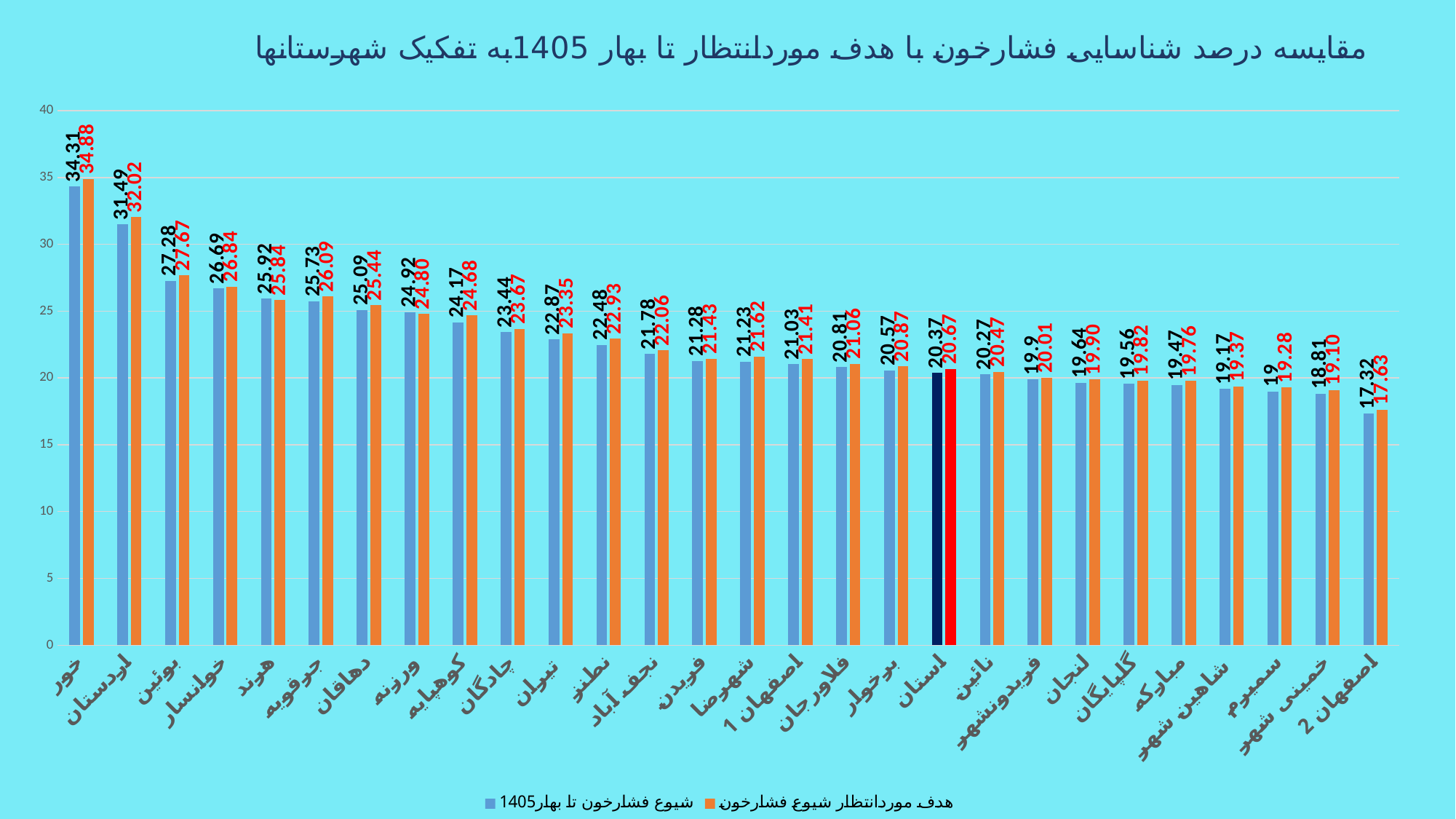

### Chart: مقایسه درصد شناسایی فشارخون با هدف موردانتظار تا بهار 1405به تفکیک شهرستانها

| Category | شیوع فشارخون تا بهار1405 | هدف موردانتظار شیوع فشارخون |
|---|---|---|
| خور | 34.31 | 34.877475000000004 |
| اردستان | 31.49 | 32.0247 |
| بوئین | 27.28 | 27.66885 |
| خوانسار | 26.69 | 26.840625 |
| هرند | 25.92 | 25.838575 |
| جرقویه | 25.73 | 26.0942 |
| دهاقان | 25.09 | 25.439799999999998 |
| ورزنه | 24.92 | 24.795625 |
| کوهپایه | 24.17 | 24.68315 |
| چادگان | 23.44 | 23.670875 |
| تیران  | 22.87 | 23.3539 |
| نطنز | 22.48 | 22.934675 |
| نجف آباد | 21.78 | 22.055325 |
| فریدن | 21.28 | 21.431600000000003 |
| شهرضا | 21.23 | 21.615650000000002 |
| اصفهان 1 | 21.03 | 21.411150000000003 |
| فلاورجان | 20.81 | 21.0635 |
| برخوار | 20.57 | 20.869225 |
| استان | 20.37 | 20.67495 |
| نائین | 20.27 | 20.47045 |
| فریدونشهر | 19.9 | 20.010325 |
| لنجان | 19.64 | 19.897850000000002 |
| گلپایگان | 19.56 | 19.81605 |
| مبارکه | 19.47 | 19.764924999999998 |
| شاهین شهر  | 19.17 | 19.36615 |
| سمیرم | 19.0 | 19.28435 |
| خمینی شهر | 18.81 | 19.1003 |
| اصفهان 2 | 17.32 | 17.627899999999997 |